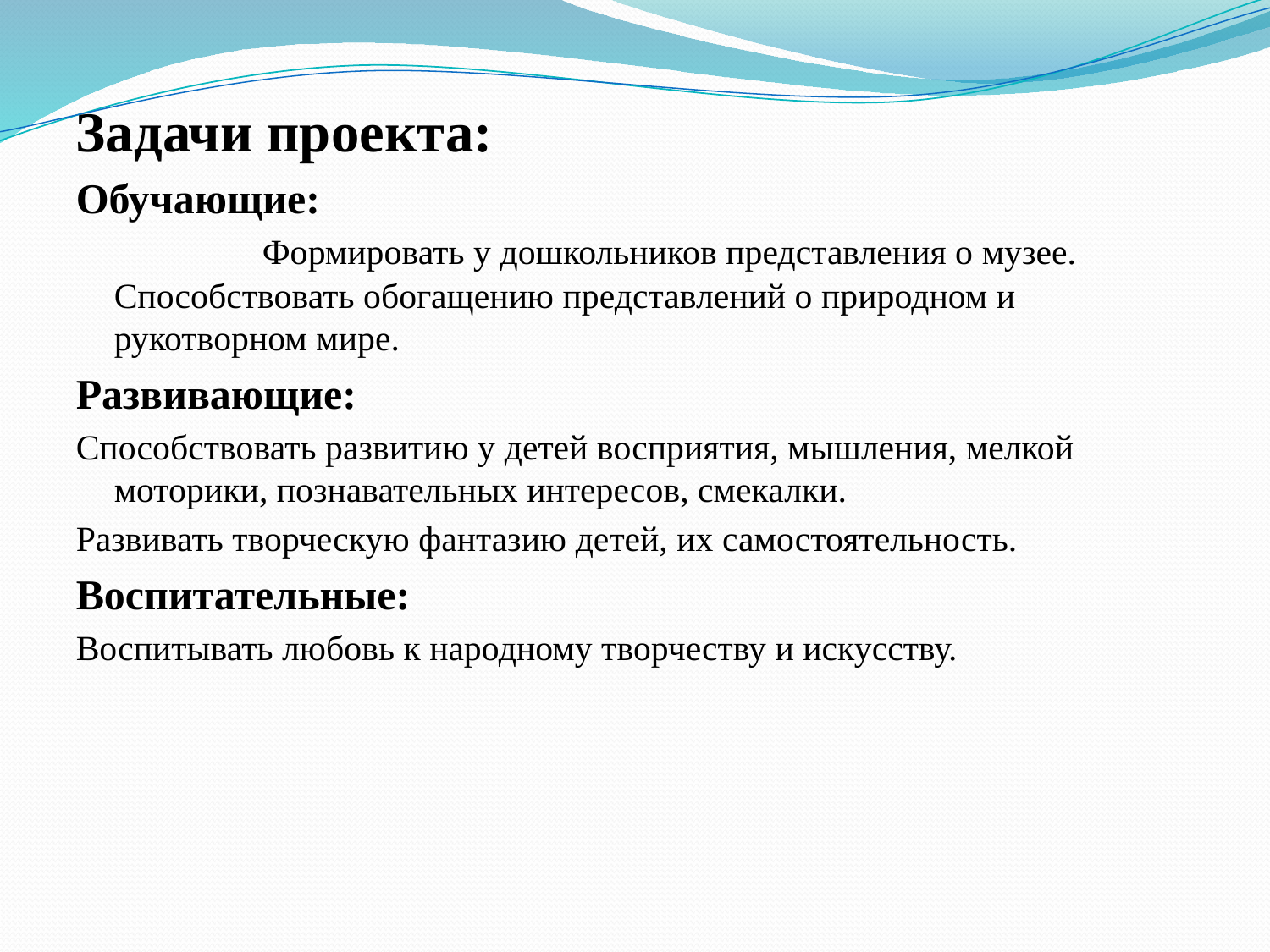

Задачи проекта:
Обучающие:                                                                                       Формировать у дошкольников представления о музее. Способствовать обогащению представлений о природном и рукотворном мире.
Развивающие:
Способствовать развитию у детей восприятия, мышления, мелкой моторики, познавательных интересов, смекалки.
Развивать творческую фантазию детей, их самостоятельность.
Воспитательные:
Воспитывать любовь к народному творчеству и искусству.